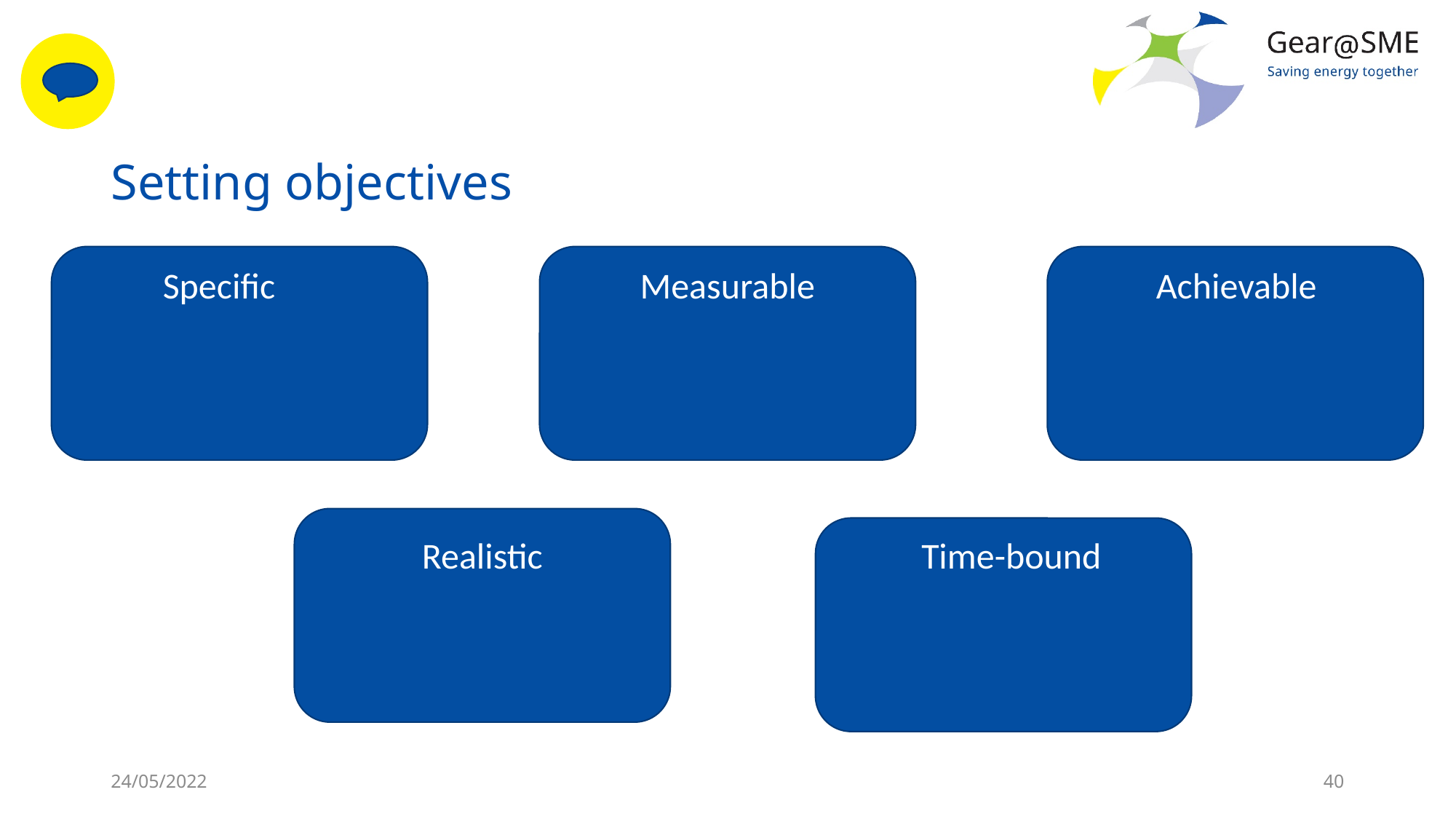

# Setting objectives

Specific
Measurable
Achievable

Realistic
Time-bound

24/05/2022
40